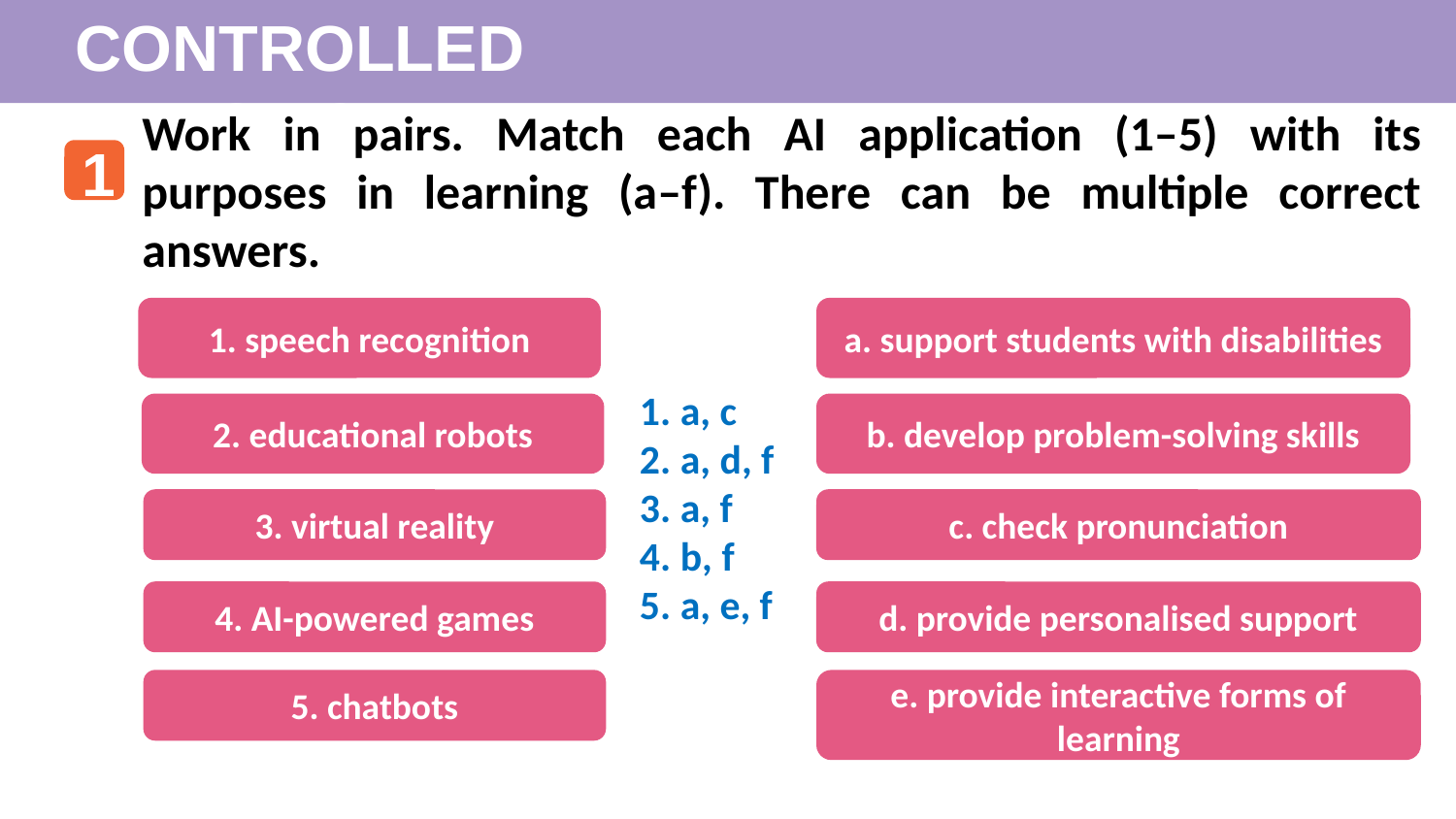

CONTROLLED PRACTICE

Work in pairs. Match each AI application (1–5) with its purposes in learning (a–f). There can be multiple correct answers.
1

1. speech recognition
a. support students with disabilities
1. a, c
2. a, d, f
3. a, f
4. b, f
5. a, e, f
2. educational robots
b. develop problem-solving skills
3. virtual reality
c. check pronunciation
4. AI-powered games
d. provide personalised support
e. provide interactive forms of learning
5. chatbots